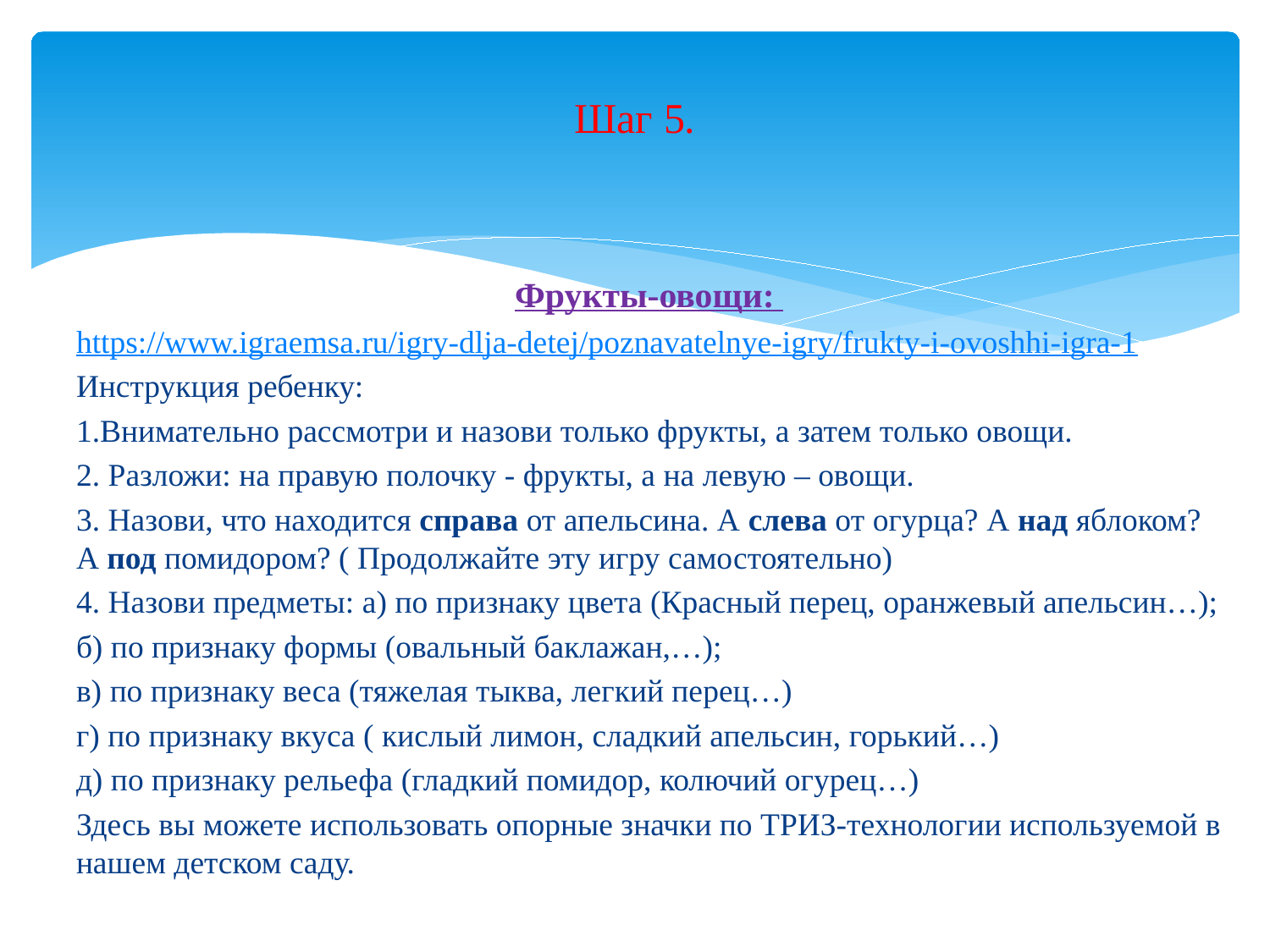

# Шаг 5.
Фрукты-овощи:
https://www.igraemsa.ru/igry-dlja-detej/poznavatelnye-igry/frukty-i-ovoshhi-igra-1
Инструкция ребенку:
1.Внимательно рассмотри и назови только фрукты, а затем только овощи.
2. Разложи: на правую полочку - фрукты, а на левую – овощи.
3. Назови, что находится справа от апельсина. А слева от огурца? А над яблоком? А под помидором? ( Продолжайте эту игру самостоятельно)
4. Назови предметы: а) по признаку цвета (Красный перец, оранжевый апельсин…);
б) по признаку формы (овальный баклажан,…);
в) по признаку веса (тяжелая тыква, легкий перец…)
г) по признаку вкуса ( кислый лимон, сладкий апельсин, горький…)
д) по признаку рельефа (гладкий помидор, колючий огурец…)
Здесь вы можете использовать опорные значки по ТРИЗ-технологии используемой в нашем детском саду.